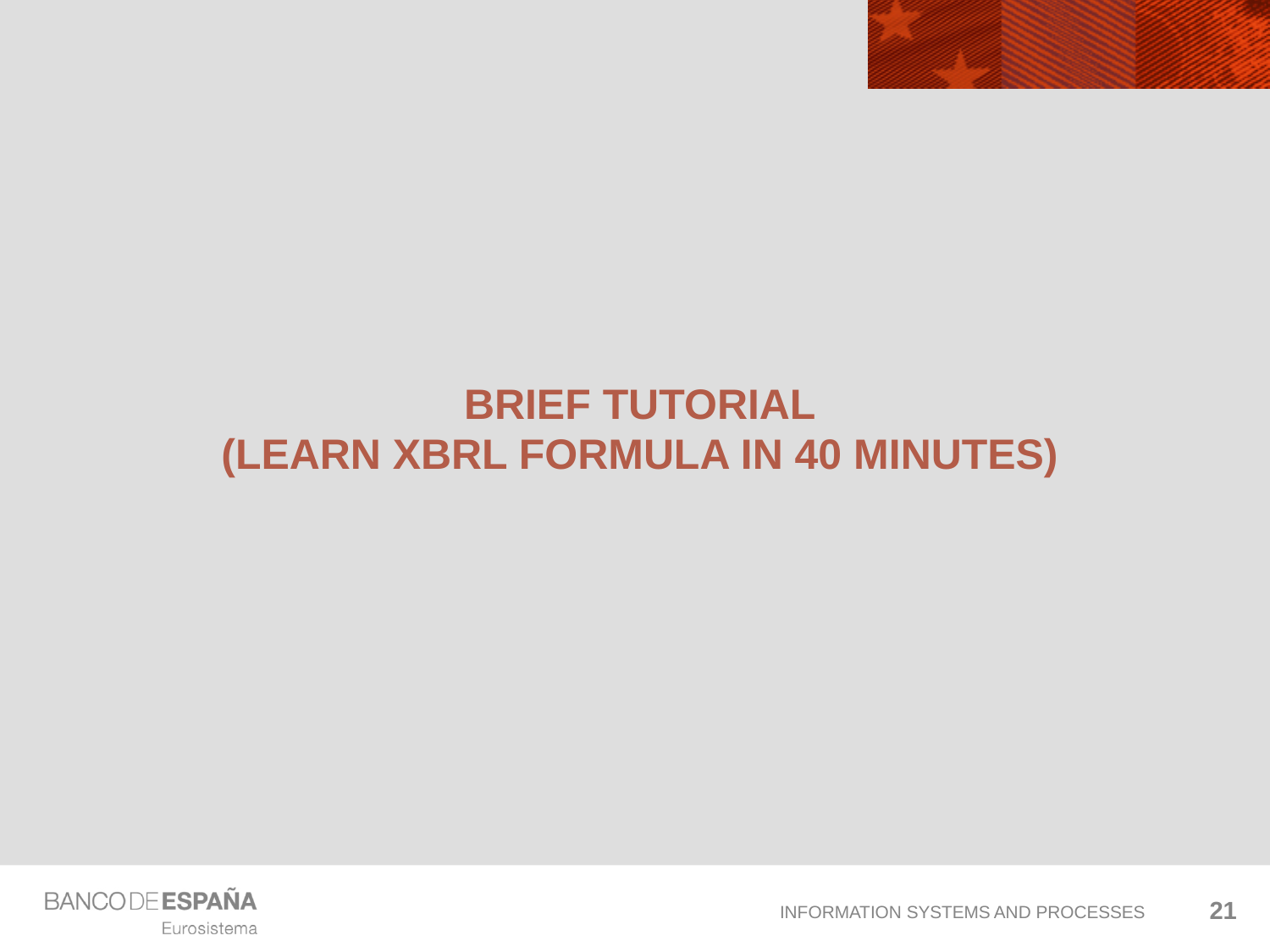

# BRIEF TUTORIAL (LEARN XBRL FORMULA IN 40 MINUTES)
21